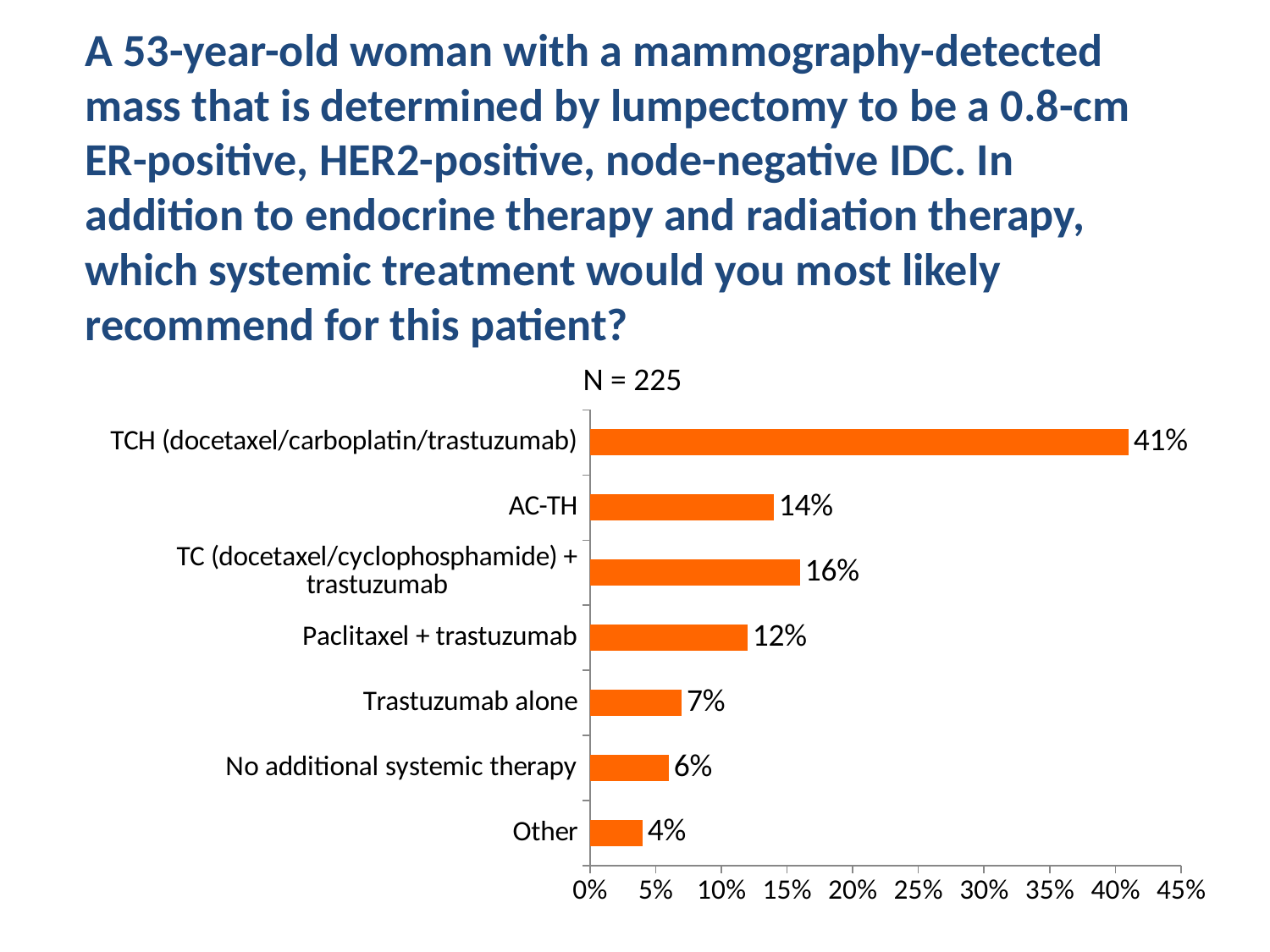

A 53-year-old woman with a mammography-detected mass that is determined by lumpectomy to be a 0.8-cm ER-positive, HER2-positive, node-negative IDC. In addition to endocrine therapy and radiation therapy, which systemic treatment would you most likely recommend for this patient?
N = 225

### Chart

| Category | Series 1 |
|---|---|
| Other | 0.04 |
| No additional systemic therapy | 0.06 |
| Trastuzumab alone | 0.07 |
| Paclitaxel + trastuzumab | 0.12 |
| TC (docetaxel/cyclophosphamide) + trastuzumab | 0.16 |
| AC-TH | 0.14 |
| TCH (docetaxel/carboplatin/trastuzumab) | 0.41 |